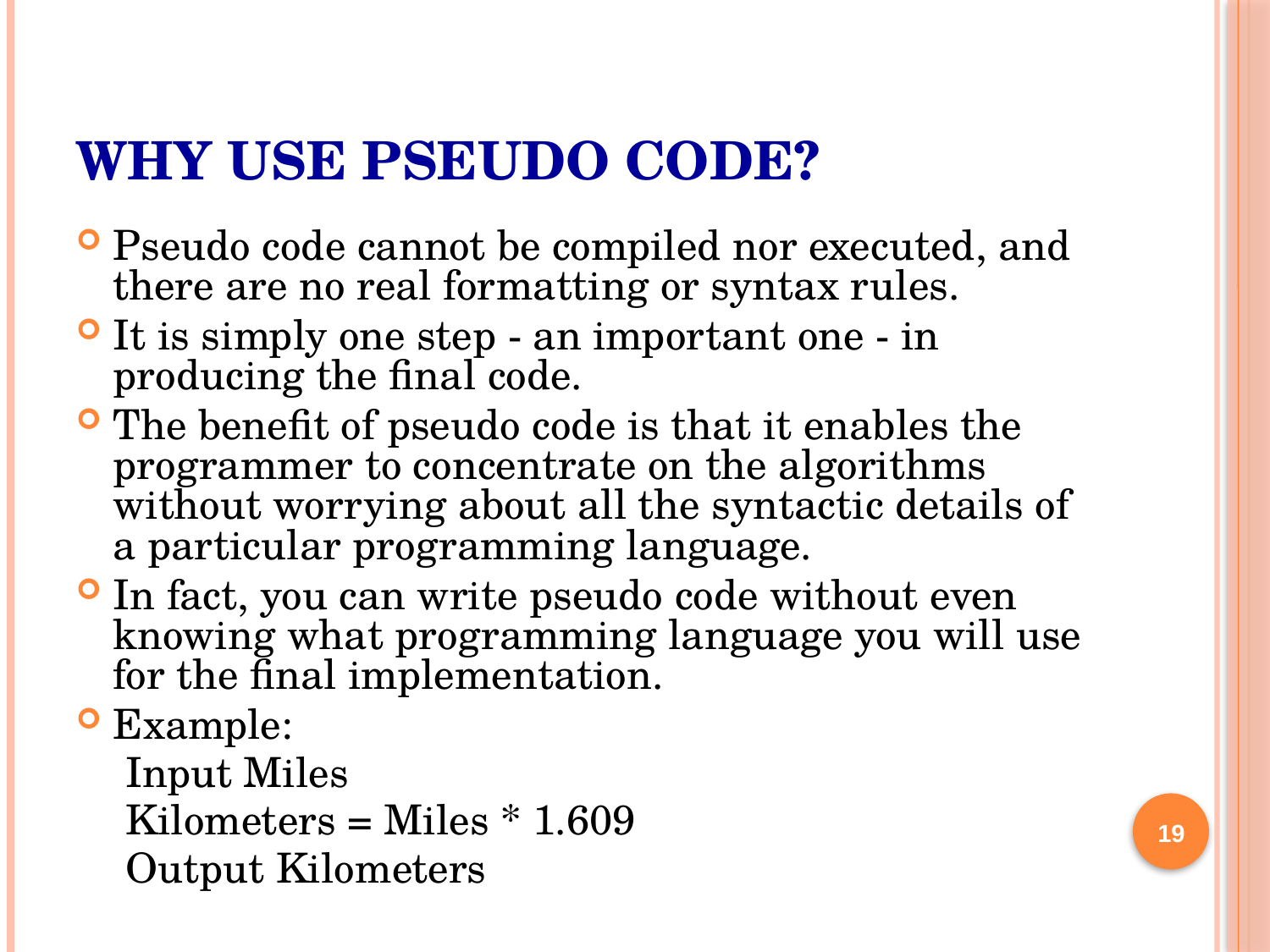

# Why use pseudo code?
Pseudo code cannot be compiled nor executed, and there are no real formatting or syntax rules.
It is simply one step - an important one - in producing the final code.
The benefit of pseudo code is that it enables the programmer to concentrate on the algorithms without worrying about all the syntactic details of a particular programming language.
In fact, you can write pseudo code without even knowing what programming language you will use for the final implementation.
Example:
Input Miles
Kilometers = Miles * 1.609
Output Kilometers
19